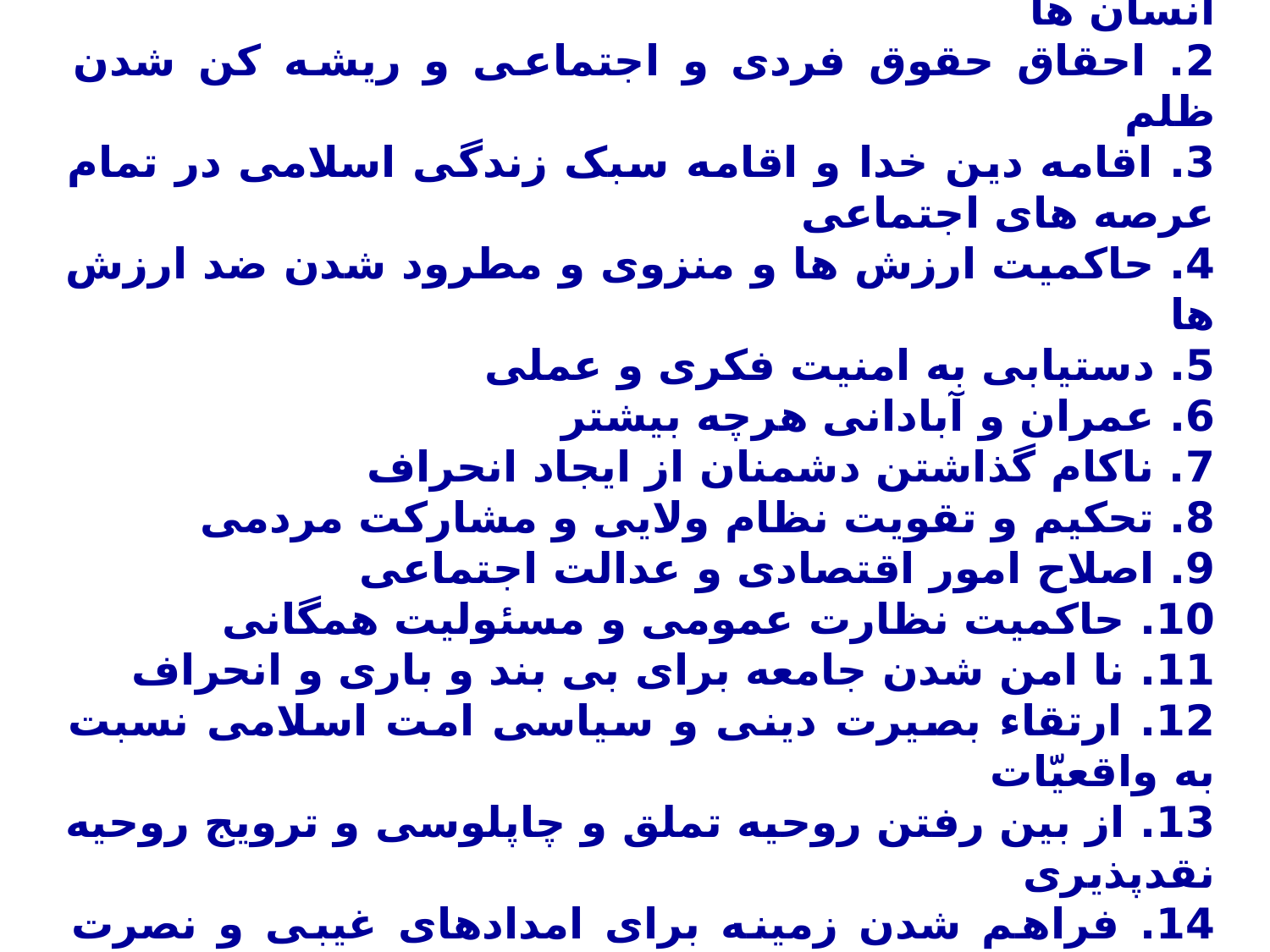

3- آثار اجتماعی
1. جهت گیری اصلاحی جامعه و سامان یافتن امور انسان ها
2. احقاق حقوق فردی و اجتماعی و ریشه کن شدن ظلم
3. اقامه دین خدا و اقامه سبک زندگی اسلامی در تمام عرصه های اجتماعی
4. حاکمیت ارزش ها و منزوی و مطرود شدن ضد ارزش ها
5. دستیابی به امنیت فکری و عملی
6. عمران و آبادانی هرچه بیشتر
7. ناکام گذاشتن دشمنان از ایجاد انحراف
8. تحکیم و تقویت نظام ولایی و مشارکت مردمی
9. اصلاح امور اقتصادی و عدالت اجتماعی
10. حاکمیت نظارت عمومی و مسئولیت همگانی
11. نا امن شدن جامعه برای بی بند و باری و انحراف
12. ارتقاء بصیرت دینی و سیاسی امت اسلامی نسبت به واقعیّات
13. از بین رفتن روحیه تملق و چاپلوسی و ترویج روحیه نقدپذیری
14. فراهم شدن زمینه برای امدادهای غیبی و نصرت الهی
15. تحقّق سنن و قوانین تغییرناپذیر الهی